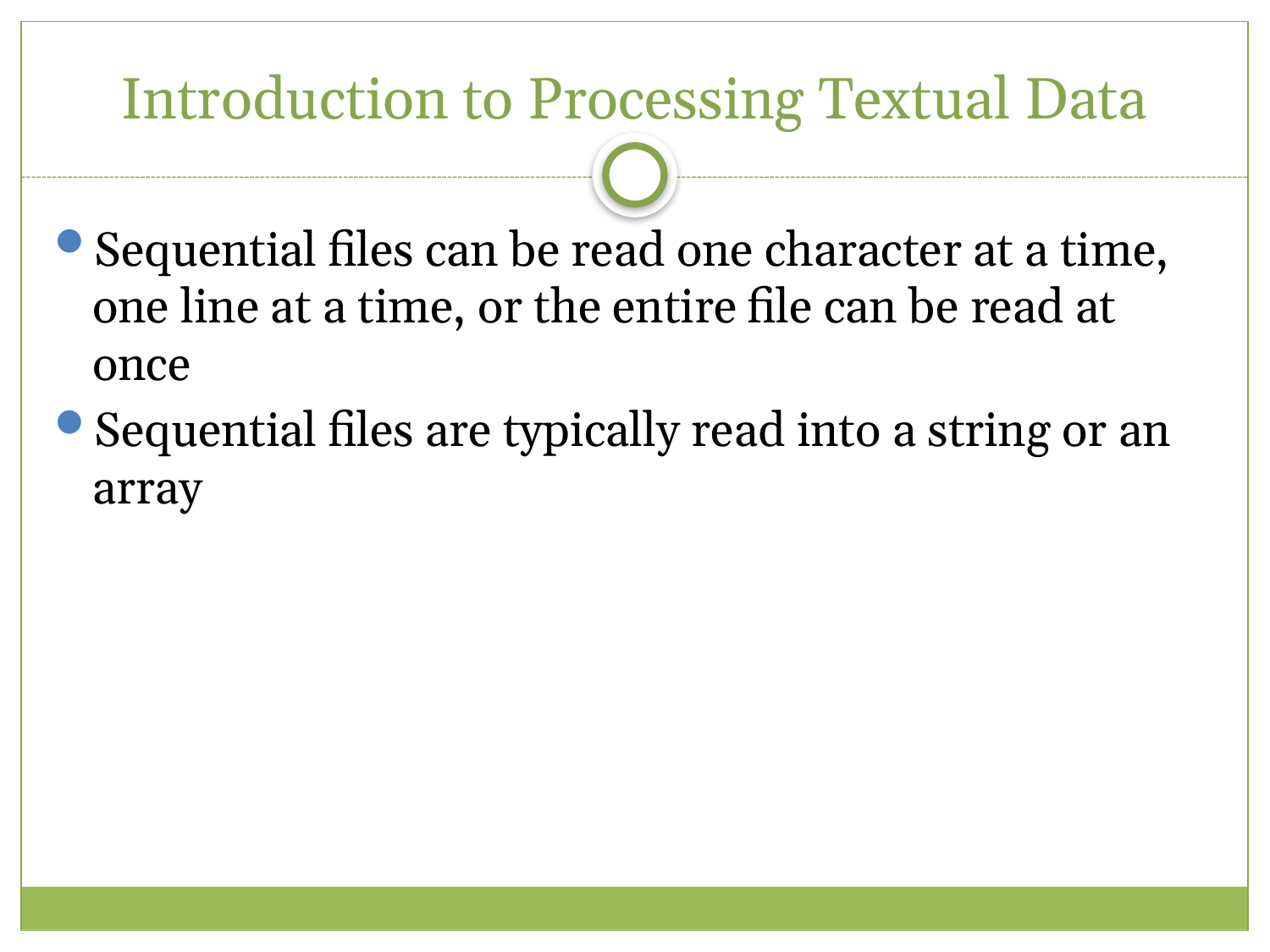

# Introduction to Processing Textual Data
Sequential files can be read one character at a time, one line at a time, or the entire file can be read at once
Sequential files are typically read into a string or an array